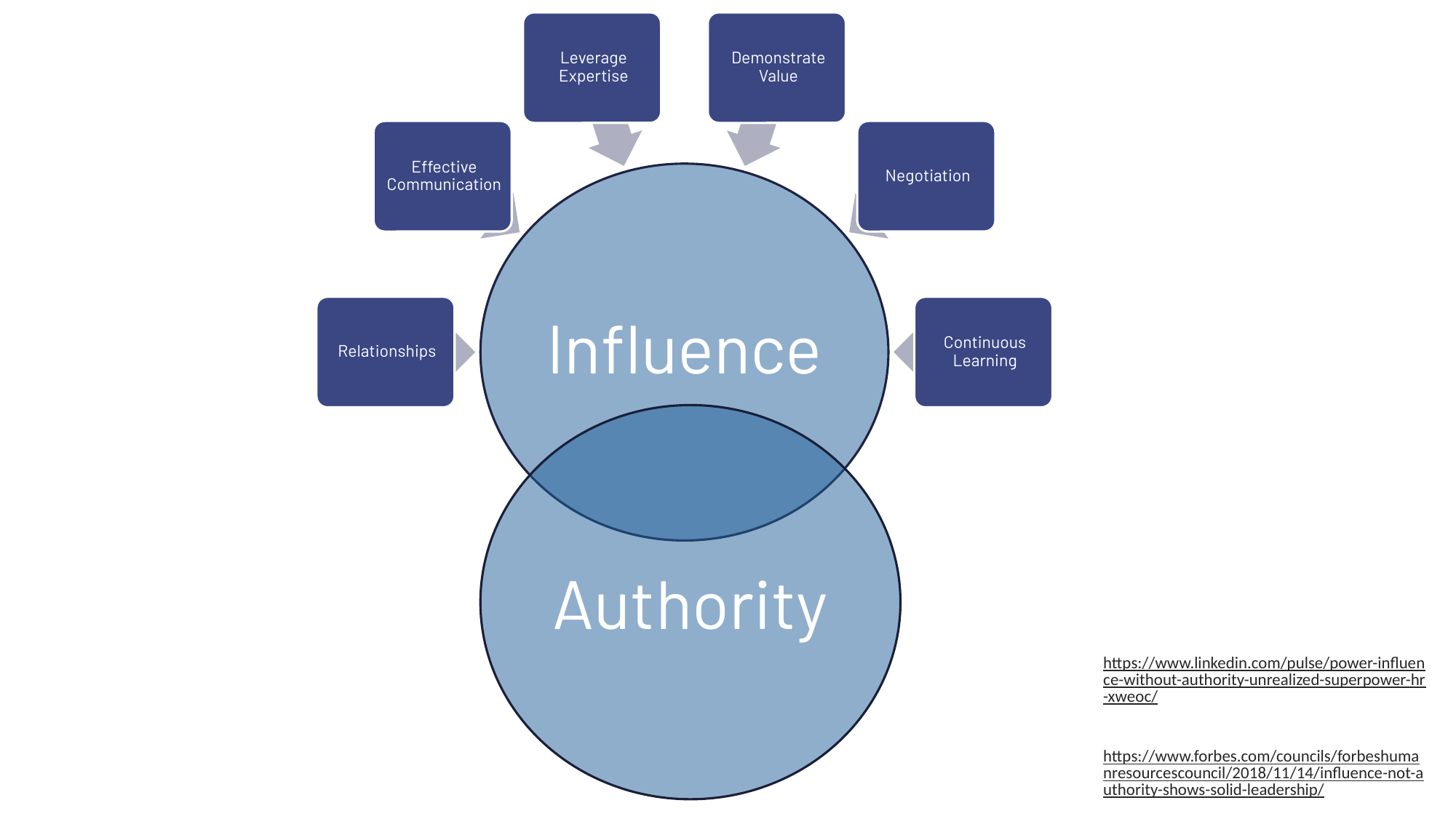

Influence
Relationships
Effective Communication
Leverage Expertise
Demonstrate Value
Negotiation
Continuous Learning
Authority
https://www.linkedin.com/pulse/power-influence-without-authority-unrealized-superpower-hr-xweoc/

https://www.forbes.com/councils/forbeshumanresourcescouncil/2018/11/14/influence-not-authority-shows-solid-leadership/